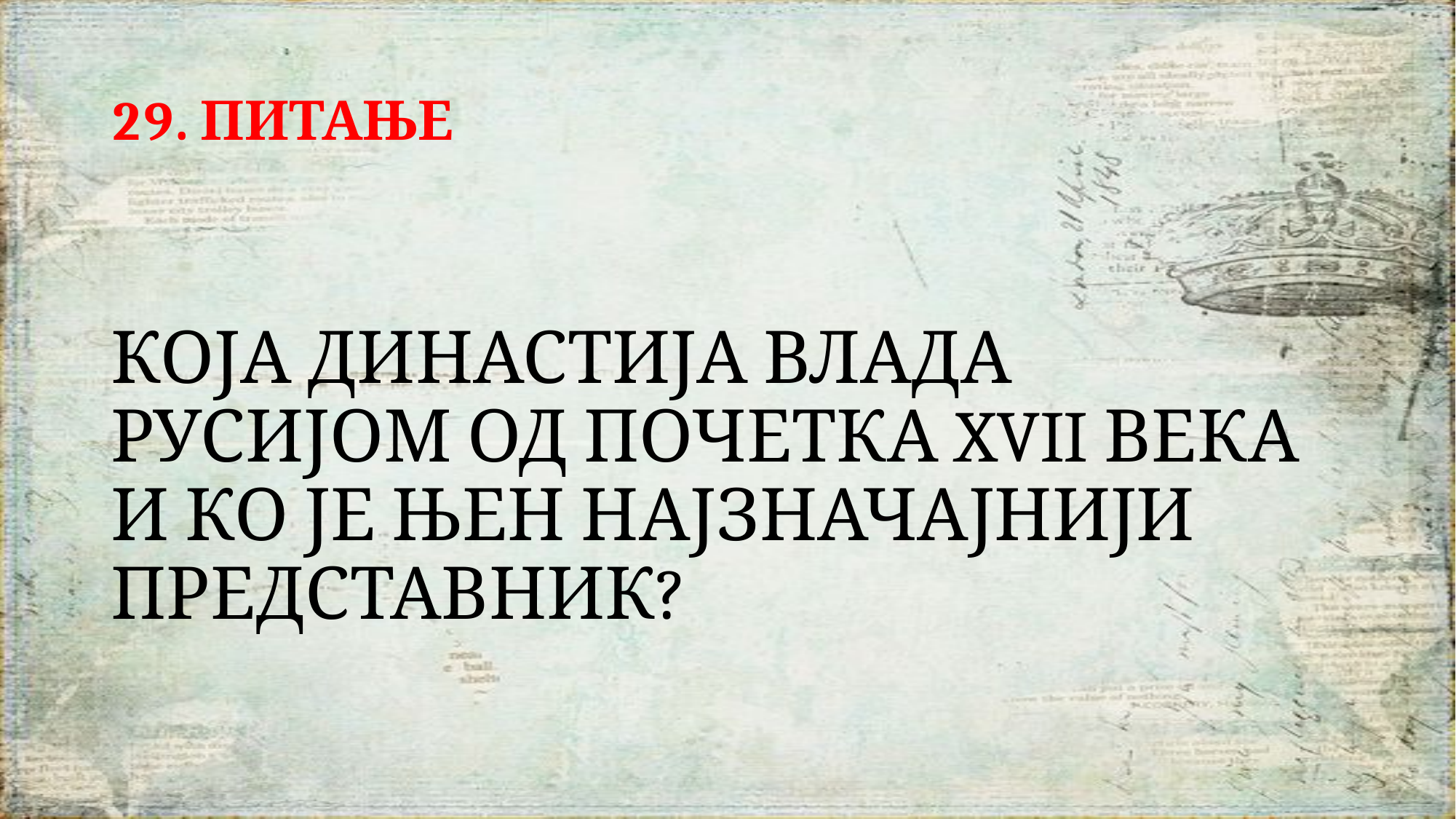

# 29. ПИТАЊЕ
КОЈА ДИНАСТИЈА ВЛАДА РУСИЈОМ ОД ПОЧЕТКА XVII ВЕКА И КО ЈЕ ЊЕН НАЈЗНАЧАЈНИЈИ ПРЕДСТАВНИК?